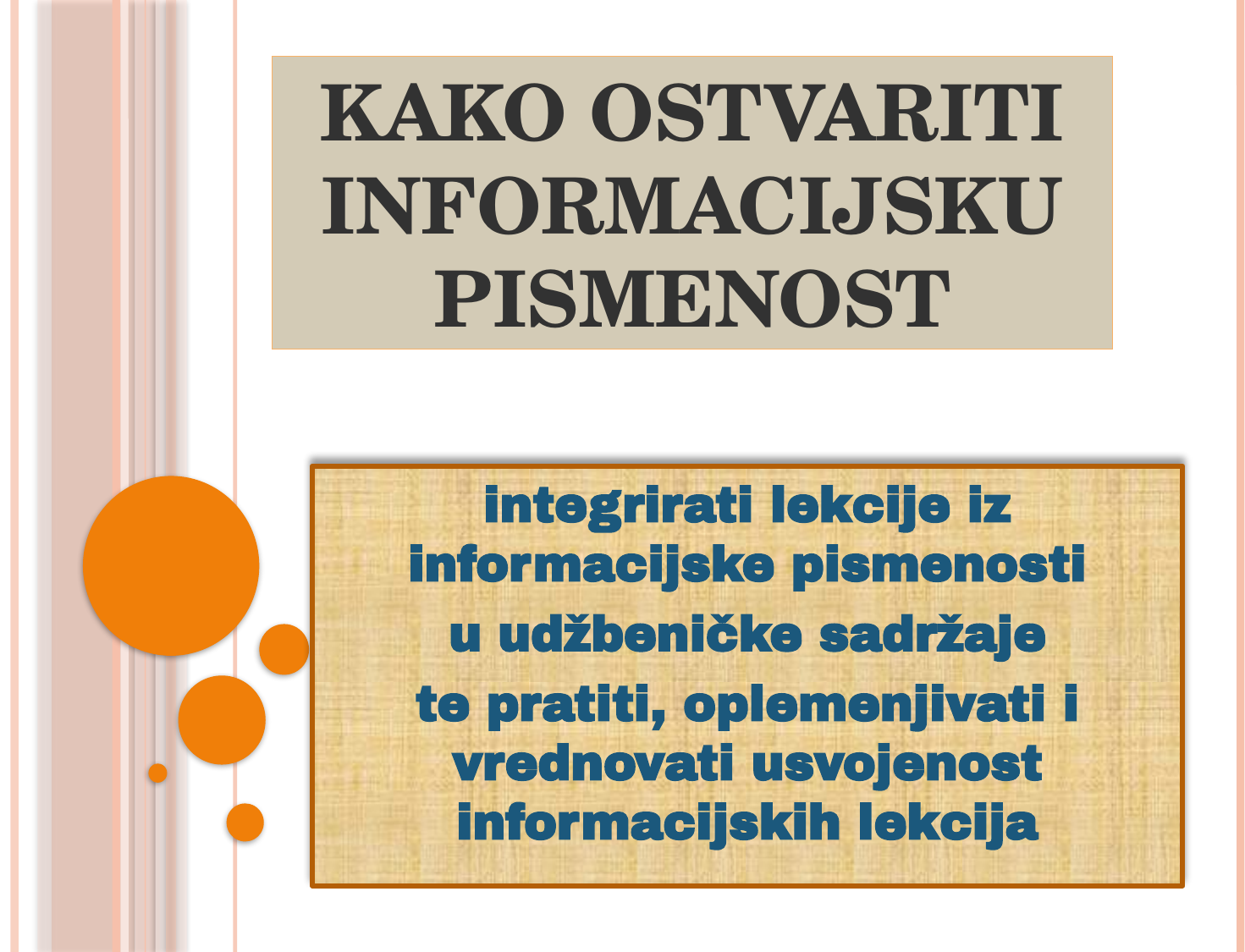

# Kako ostvariti informacijsku pismenost
integrirati lekcije iz informacijske pismenosti
u udžbeničke sadržaje
te pratiti, oplemenjivati i vrednovati usvojenost informacijskih lekcija